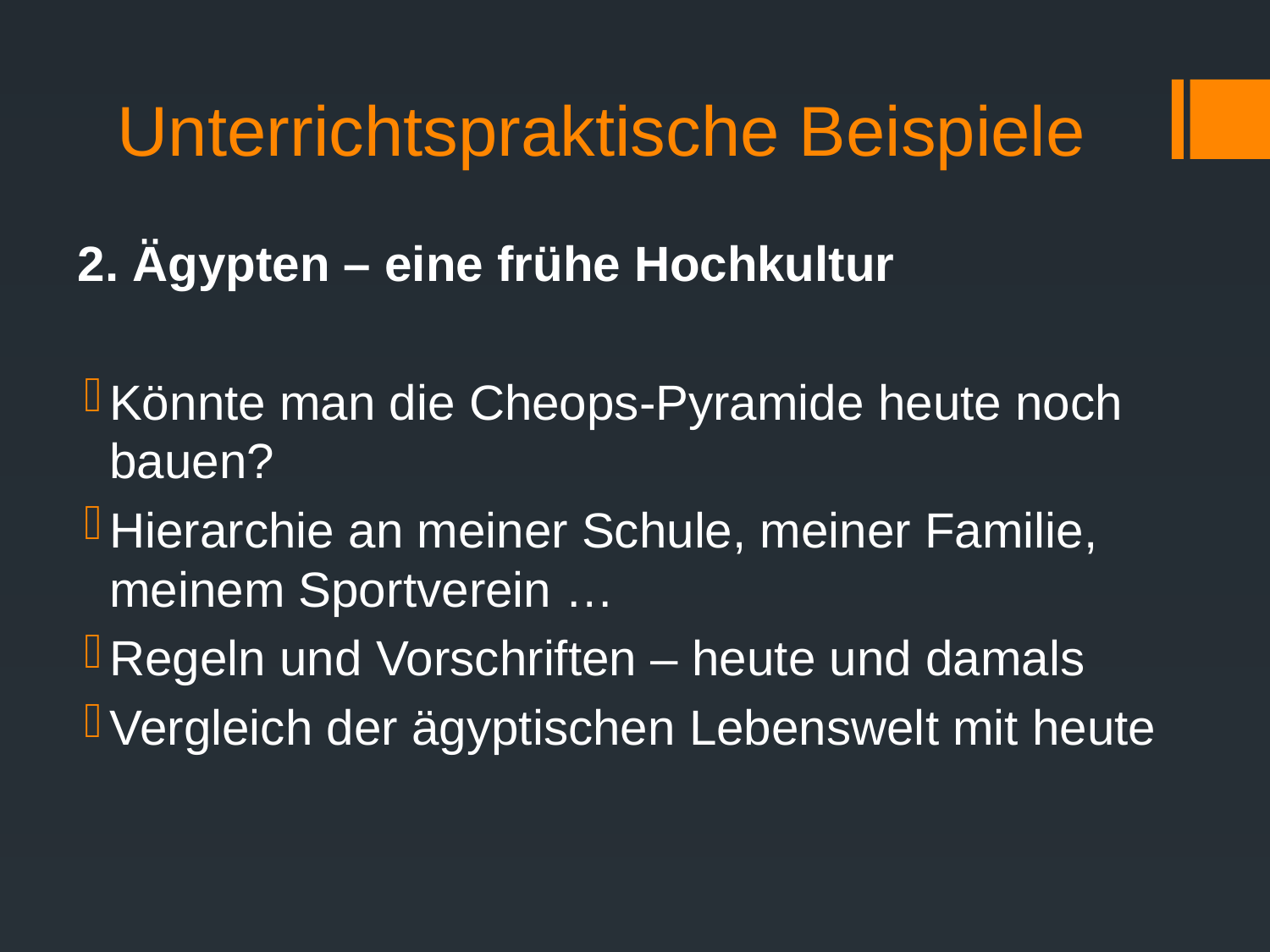

# Unterrichtspraktische Beispiele
2. Ägypten – eine frühe Hochkultur

Könnte man die Cheops-Pyramide heute noch bauen?
Hierarchie an meiner Schule, meiner Familie, meinem Sportverein …
Regeln und Vorschriften – heute und damals
Vergleich der ägyptischen Lebenswelt mit heute